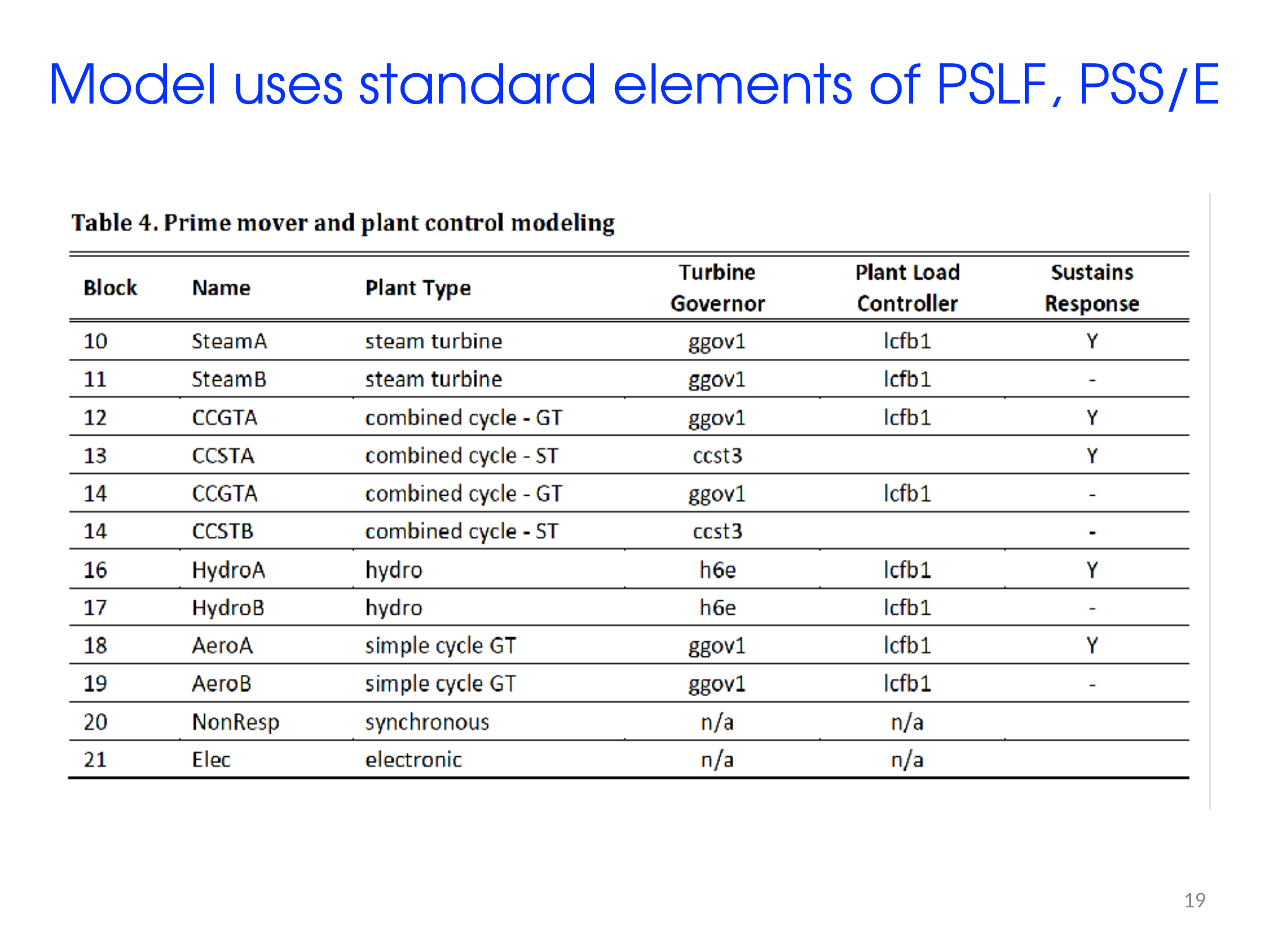

Model uses standard elements of PSLF, PSS/E

19